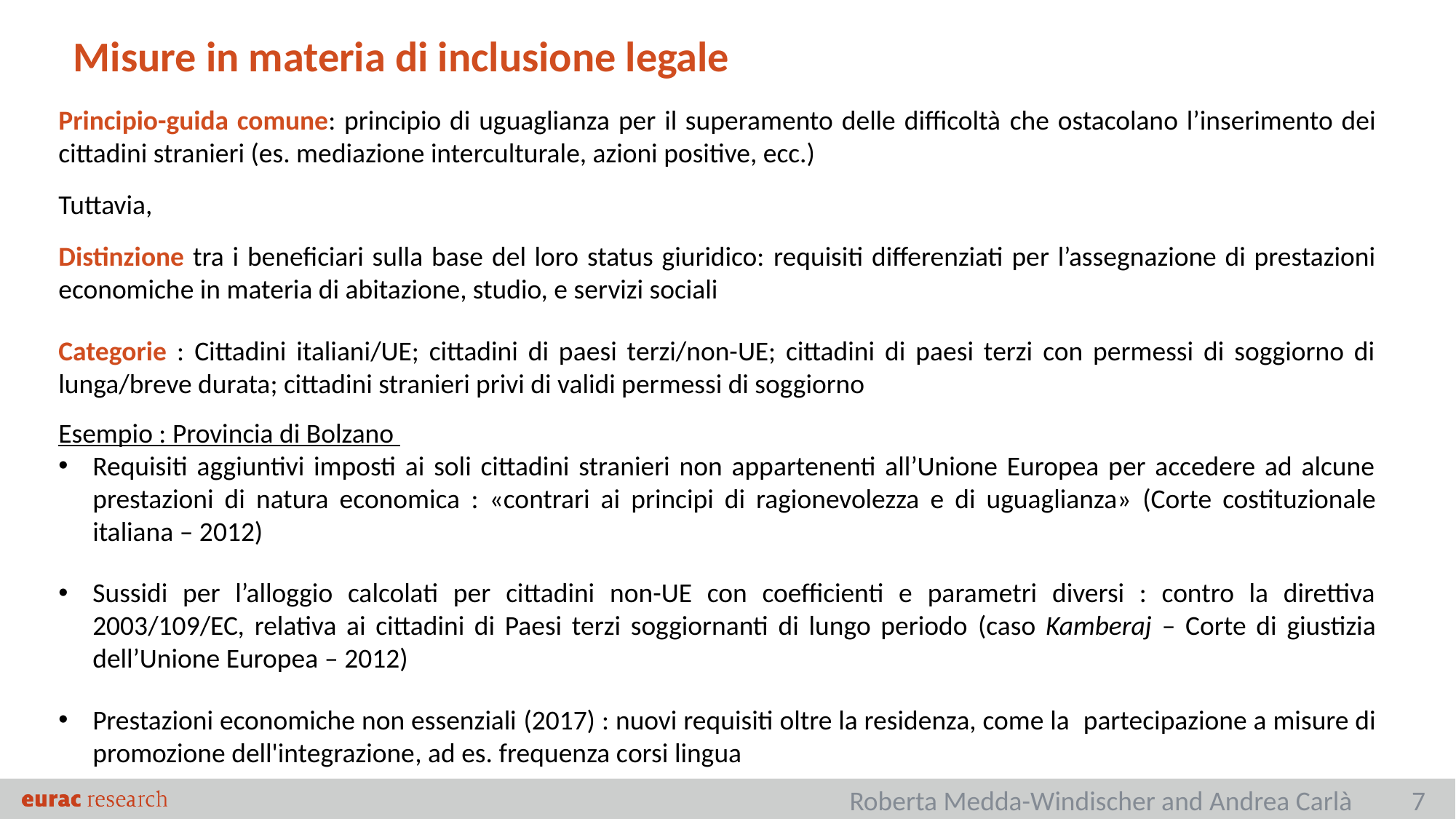

Misure in materia di inclusione legale
Principio-guida comune: principio di uguaglianza per il superamento delle difficoltà che ostacolano l’inserimento dei cittadini stranieri (es. mediazione interculturale, azioni positive, ecc.)

Tuttavia,

Distinzione tra i beneficiari sulla base del loro status giuridico: requisiti differenziati per l’assegnazione di prestazioni economiche in materia di abitazione, studio, e servizi sociali

Categorie : Cittadini italiani/UE; cittadini di paesi terzi/non-UE; cittadini di paesi terzi con permessi di soggiorno di lunga/breve durata; cittadini stranieri privi di validi permessi di soggiorno
Esempio : Provincia di Bolzano
Requisiti aggiuntivi imposti ai soli cittadini stranieri non appartenenti all’Unione Europea per accedere ad alcune prestazioni di natura economica : «contrari ai principi di ragionevolezza e di uguaglianza» (Corte costituzionale italiana – 2012)

Sussidi per l’alloggio calcolati per cittadini non-UE con coefficienti e parametri diversi : contro la direttiva 2003/109/EC, relativa ai cittadini di Paesi terzi soggiornanti di lungo periodo (caso Kamberaj – Corte di giustizia dell’Unione Europea – 2012)

Prestazioni economiche non essenziali (2017) : nuovi requisiti oltre la residenza, come la  partecipazione a misure di promozione dell'integrazione, ad es. frequenza corsi lingua